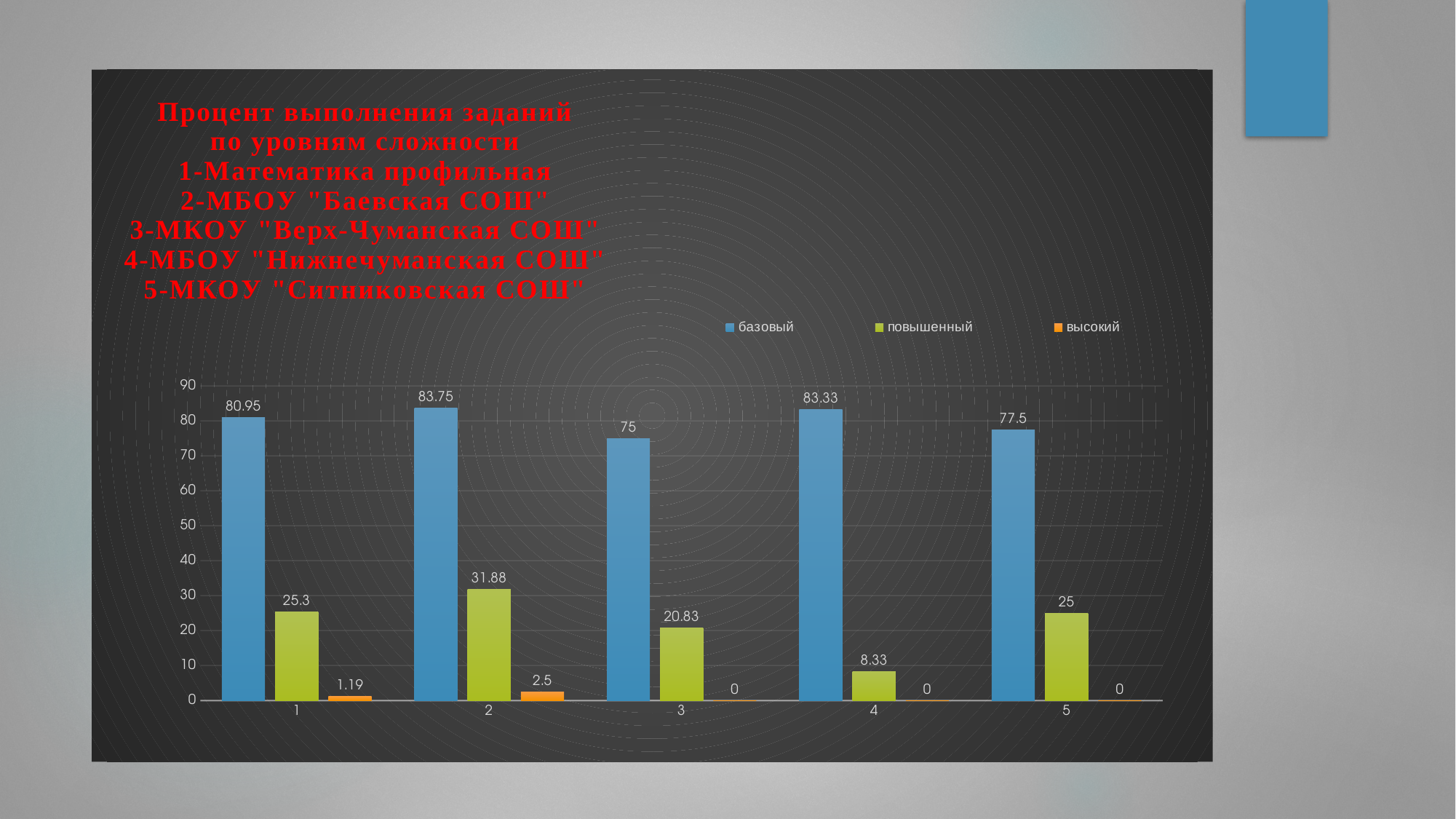

#

### Chart: Процент выполнения заданий
по уровням сложности

1-Математика профильная
2-МБОУ "Баевская СОШ"
3-МКОУ "Верх-Чуманская СОШ"
4-МБОУ "Нижнечуманская СОШ"
5-МКОУ "Ситниковская СОШ"

| Category | базовый | повышенный | высокий |
|---|---|---|---|